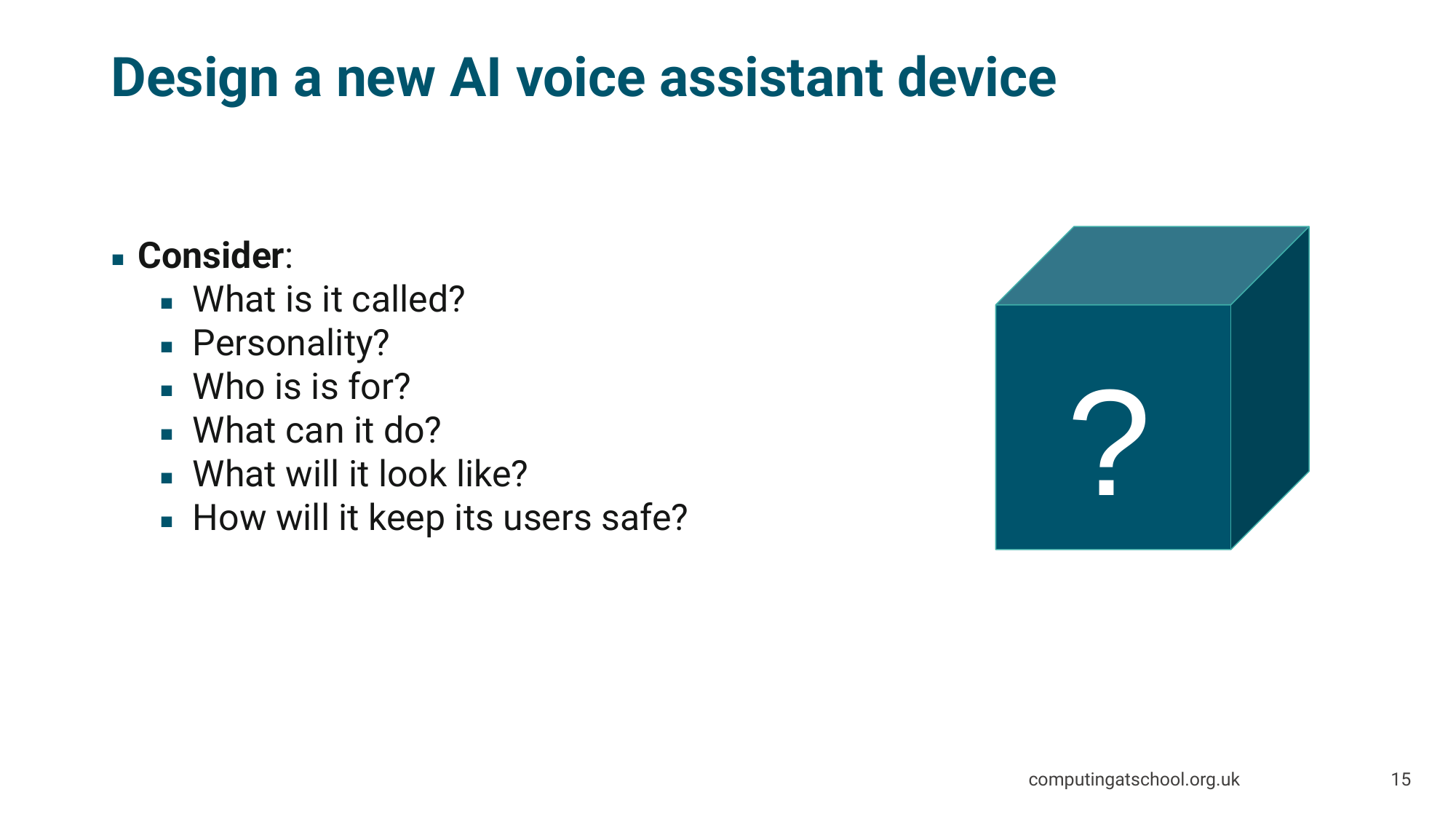

# Design a new AI voice assistant device

Consider:
What is it called?
Personality?
Who is is for?
What can it do?
What will it look like?
How will it keep its users safe?

?
computingatschool.org.uk
15